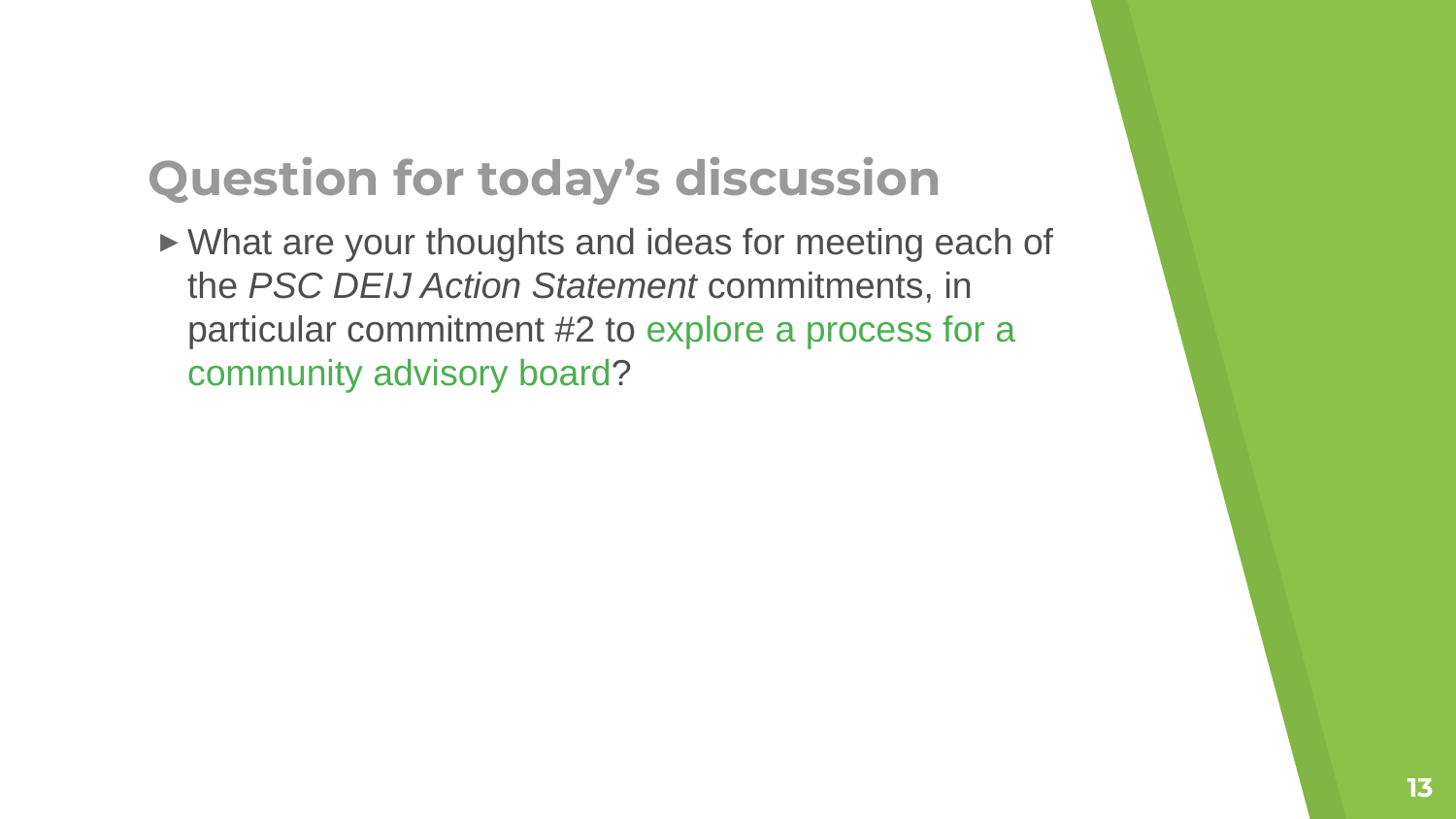

# Question for today’s discussion
What are your thoughts and ideas for meeting each of the PSC DEIJ Action Statement commitments, in particular commitment #2 to explore a process for a community advisory board?

13